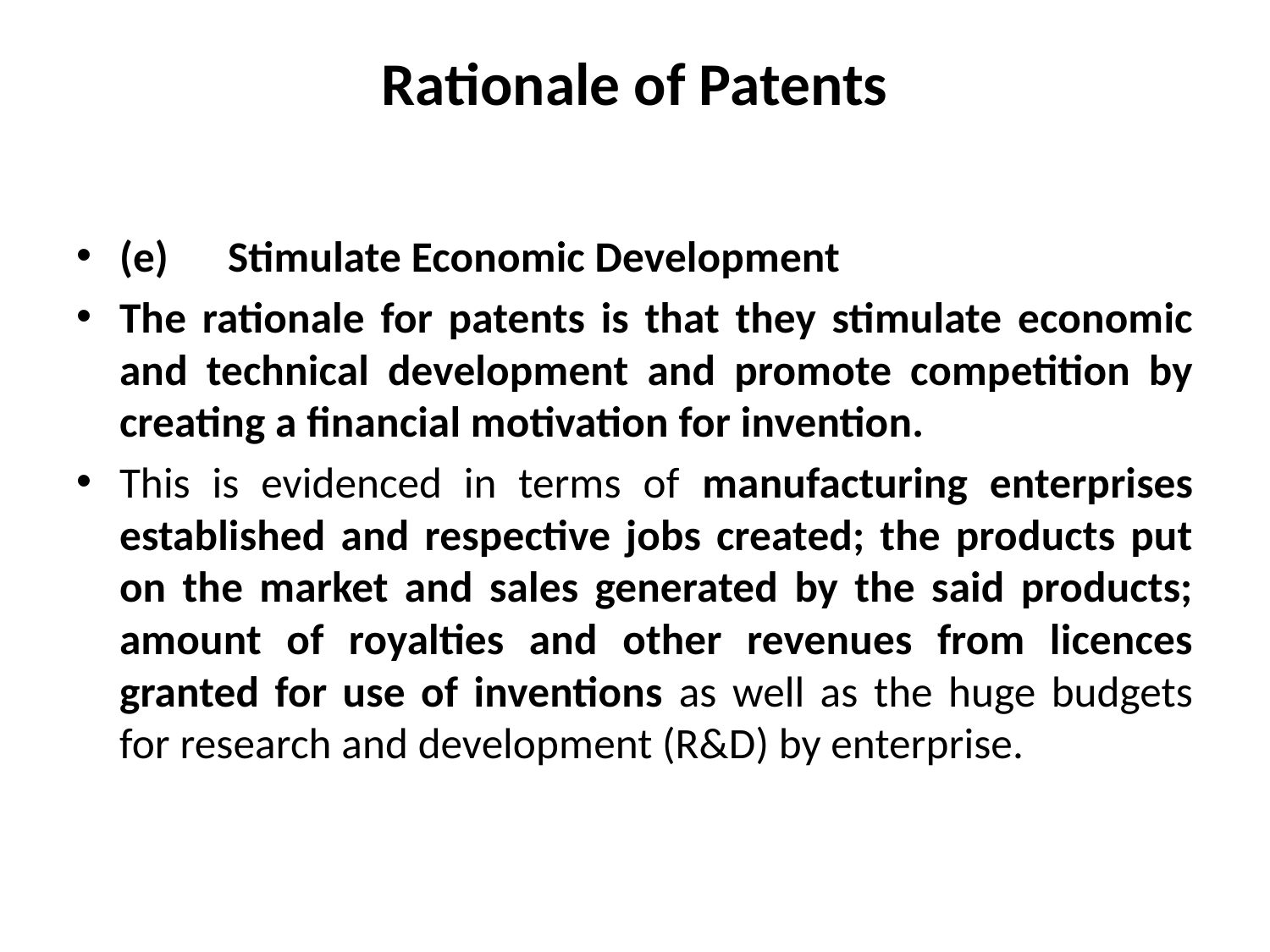

# Rationale of Patents
(e)      Stimulate Economic Development
The rationale for patents is that they stimulate economic and technical development and promote competition by creating a financial motivation for invention.
This is evidenced in terms of manufacturing enterprises established and respective jobs created; the products put on the market and sales generated by the said products; amount of royalties and other revenues from licences granted for use of inventions as well as the huge budgets for research and development (R&D) by enterprise.